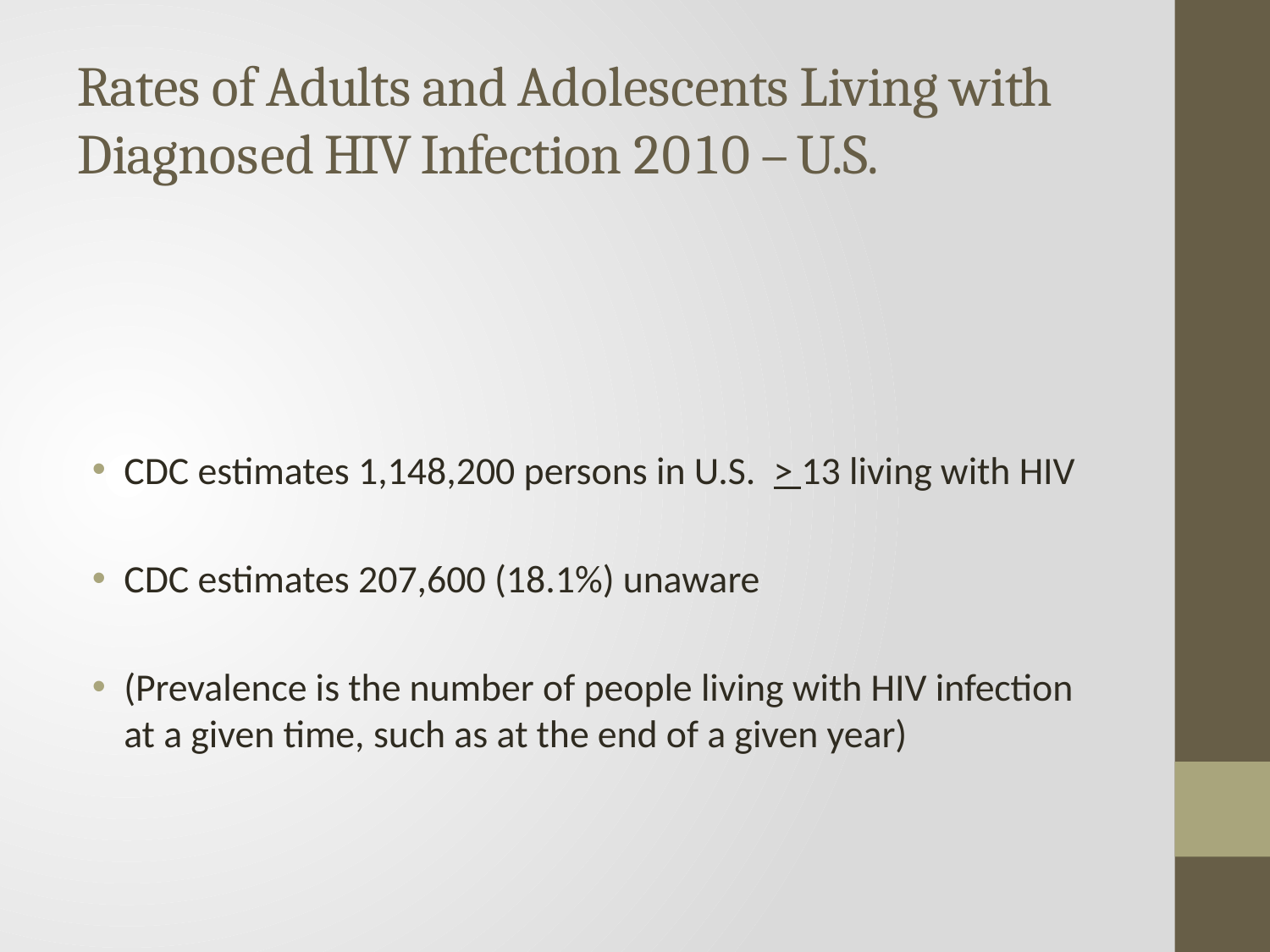

# Rates of Adults and Adolescents Living with Diagnosed HIV Infection 2010 – U.S.

CDC estimates 1,148,200 persons in U.S.  > 13 living with HIV

CDC estimates 207,600 (18.1%) unaware

(Prevalence is the number of people living with HIV infection at a given time, such as at the end of a given year)